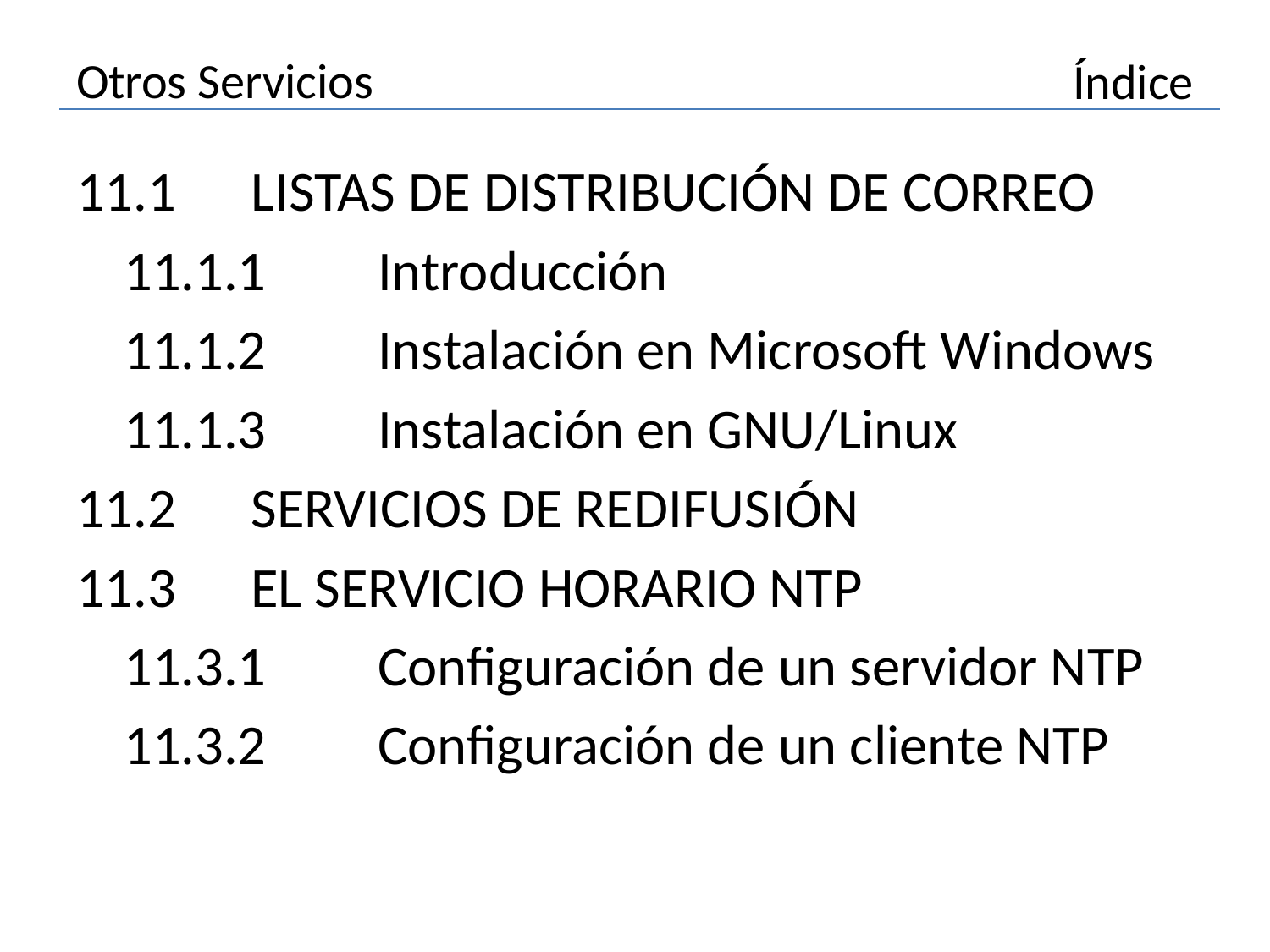

# Otros Servicios
Índice
11.1	LISTAS DE DISTRIBUCIÓN DE CORREO
	11.1.1	Introducción
	11.1.2	Instalación en Microsoft Windows
	11.1.3	Instalación en GNU/Linux
11.2	SERVICIOS DE REDIFUSIÓN
11.3	EL SERVICIO HORARIO NTP
	11.3.1	Configuración de un servidor NTP
	11.3.2	Configuración de un cliente NTP